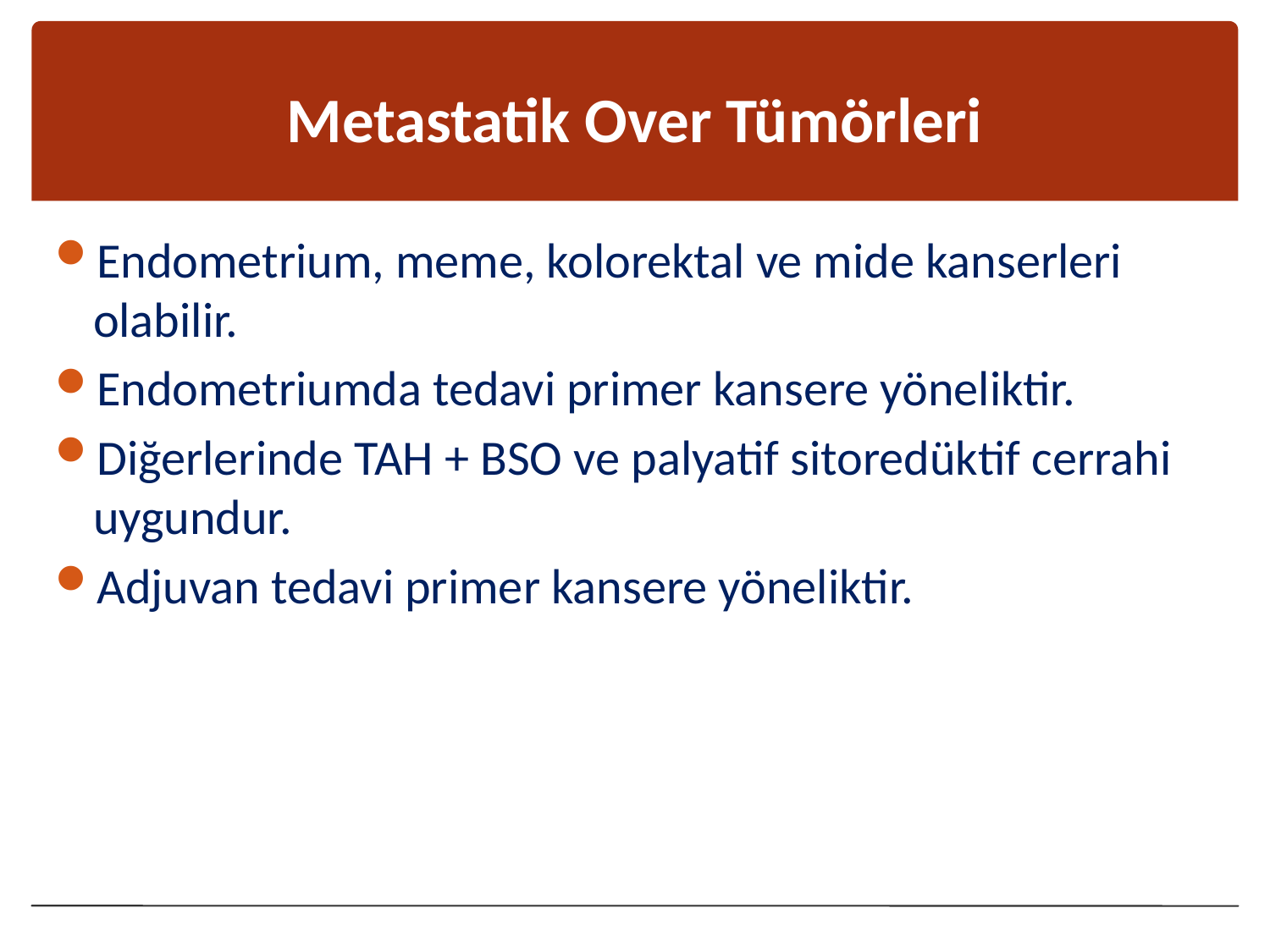

# Metastatik Over Tümörleri
Endometrium, meme, kolorektal ve mide kanserleri olabilir.
Endometriumda tedavi primer kansere yöneliktir.
Diğerlerinde TAH + BSO ve palyatif sitoredüktif cerrahi uygundur.
Adjuvan tedavi primer kansere yöneliktir.